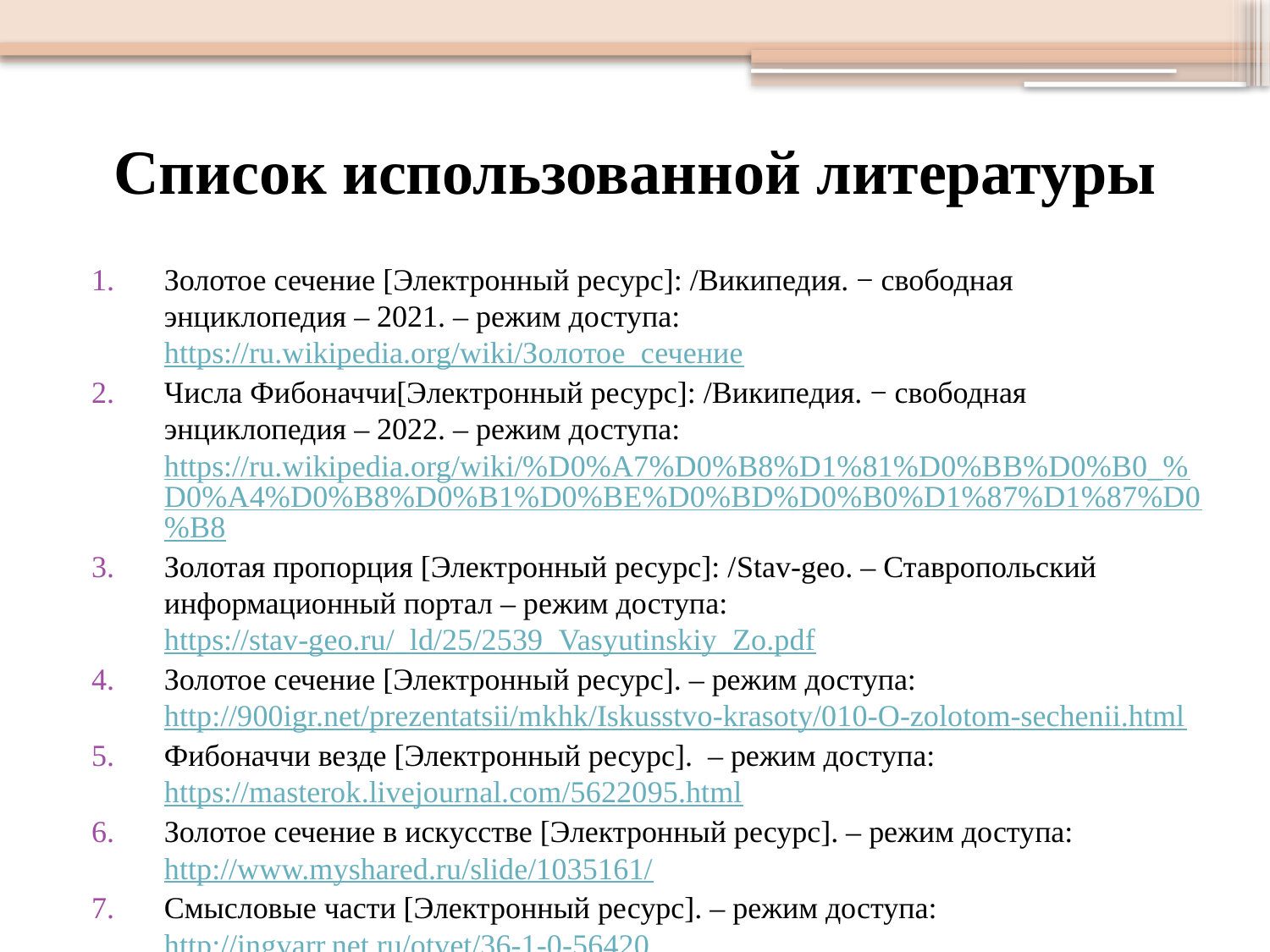

# Список использованной литературы
Золотое сечение [Электронный ресурс]: /Википедия. − свободная энциклопедия – 2021. – режим доступа: https://ru.wikipedia.org/wiki/Золотое_сечение
Числа Фибоначчи[Электронный ресурс]: /Википедия. − свободная энциклопедия – 2022. – режим доступа: https://ru.wikipedia.org/wiki/%D0%A7%D0%B8%D1%81%D0%BB%D0%B0_%D0%A4%D0%B8%D0%B1%D0%BE%D0%BD%D0%B0%D1%87%D1%87%D0%B8
Золотая пропорция [Электронный ресурс]: /Stav-geo. – Ставропольский информационный портал – режим доступа: https://stav-geo.ru/_ld/25/2539_Vasyutinskiy_Zo.pdf
Золотое сечение [Электронный ресурс]. – режим доступа: http://900igr.net/prezentatsii/mkhk/Iskusstvo-krasoty/010-O-zolotom-sechenii.html
Фибоначчи везде [Электронный ресурс].  – режим доступа: https://masterok.livejournal.com/5622095.html
Золотое сечение в искусстве [Электронный ресурс]. – режим доступа: http://www.myshared.ru/slide/1035161/
Смысловые части [Электронный ресурс]. – режим доступа: http://ingvarr.net.ru/otvet/36-1-0-56420